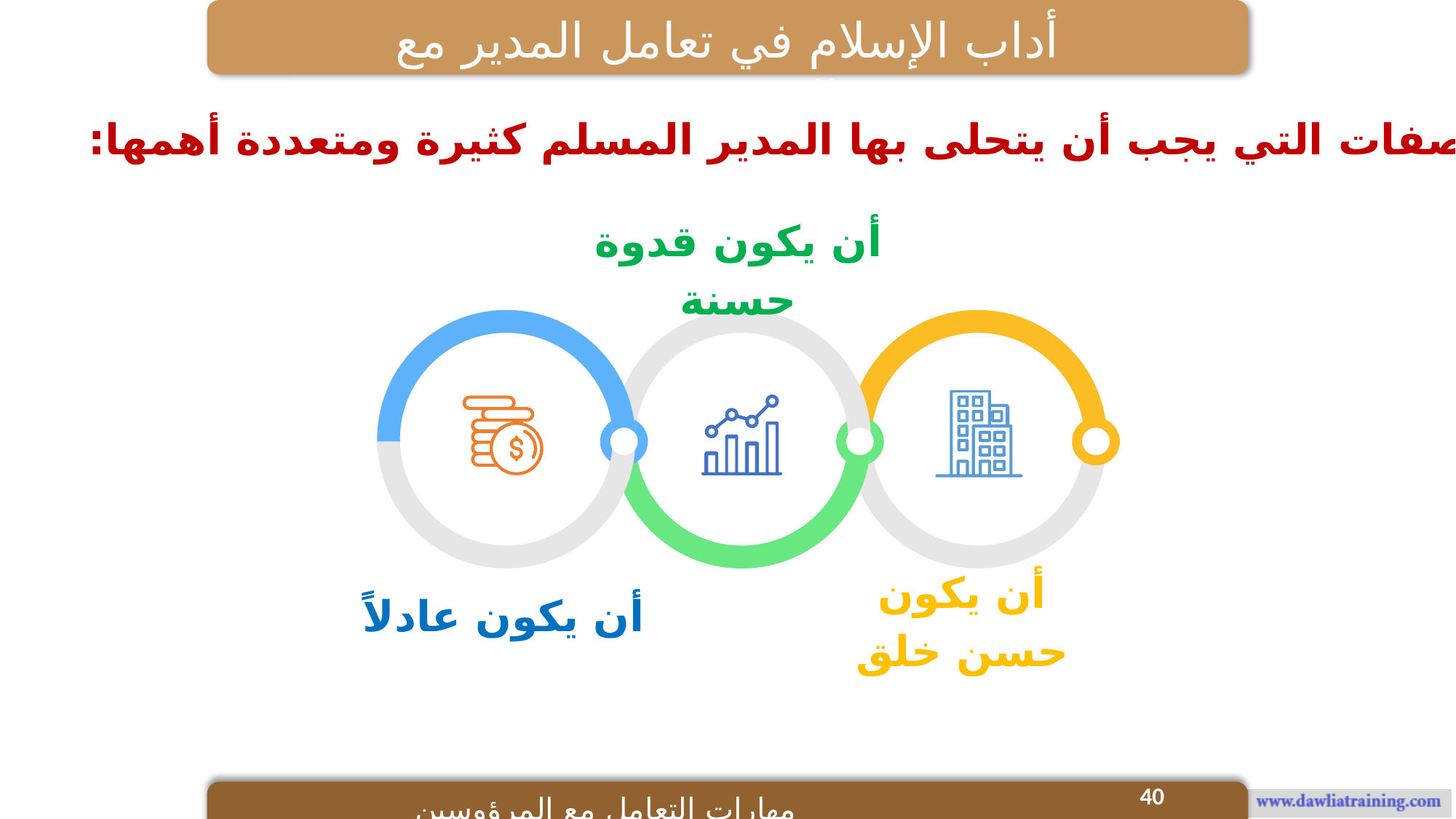

أداب الإسلام في تعامل المدير مع المرؤوسين
والصفات التي يجب أن يتحلى بها المدير المسلم كثيرة ومتعددة أهمها:
أن يكون قدوة حسنة

أن يكون عادلاً

أن يكون حسن خلق

40

مهارات التعامل مع المرؤوسين